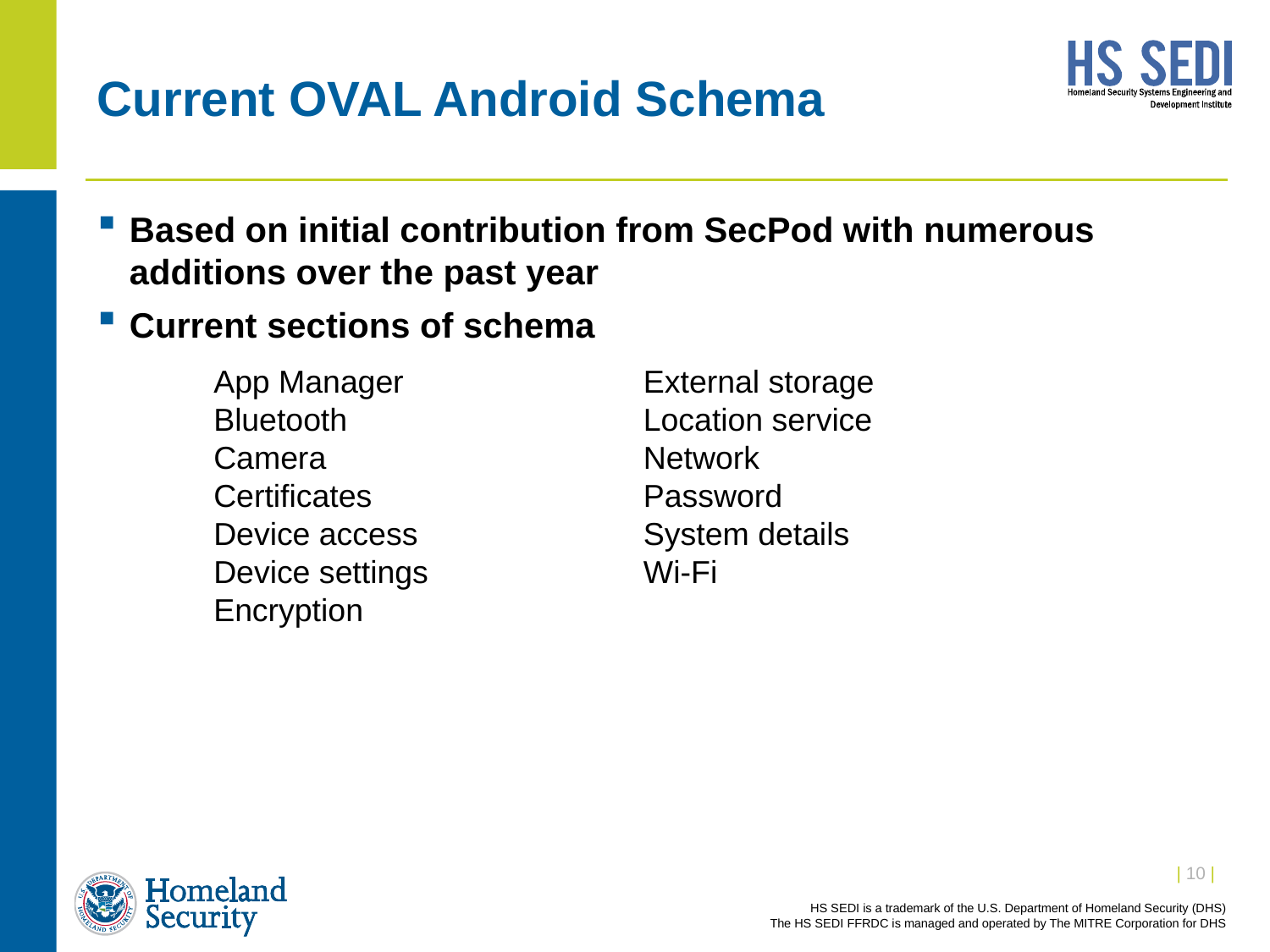

# Current OVAL Android Schema
Based on initial contribution from SecPod with numerous additions over the past year
Current sections of schema

App Manager
Bluetooth
Camera
Certificates
Device access
Device settings
Encryption

External storage
Location service
Network
Password
System details
Wi-Fi

| 10 |